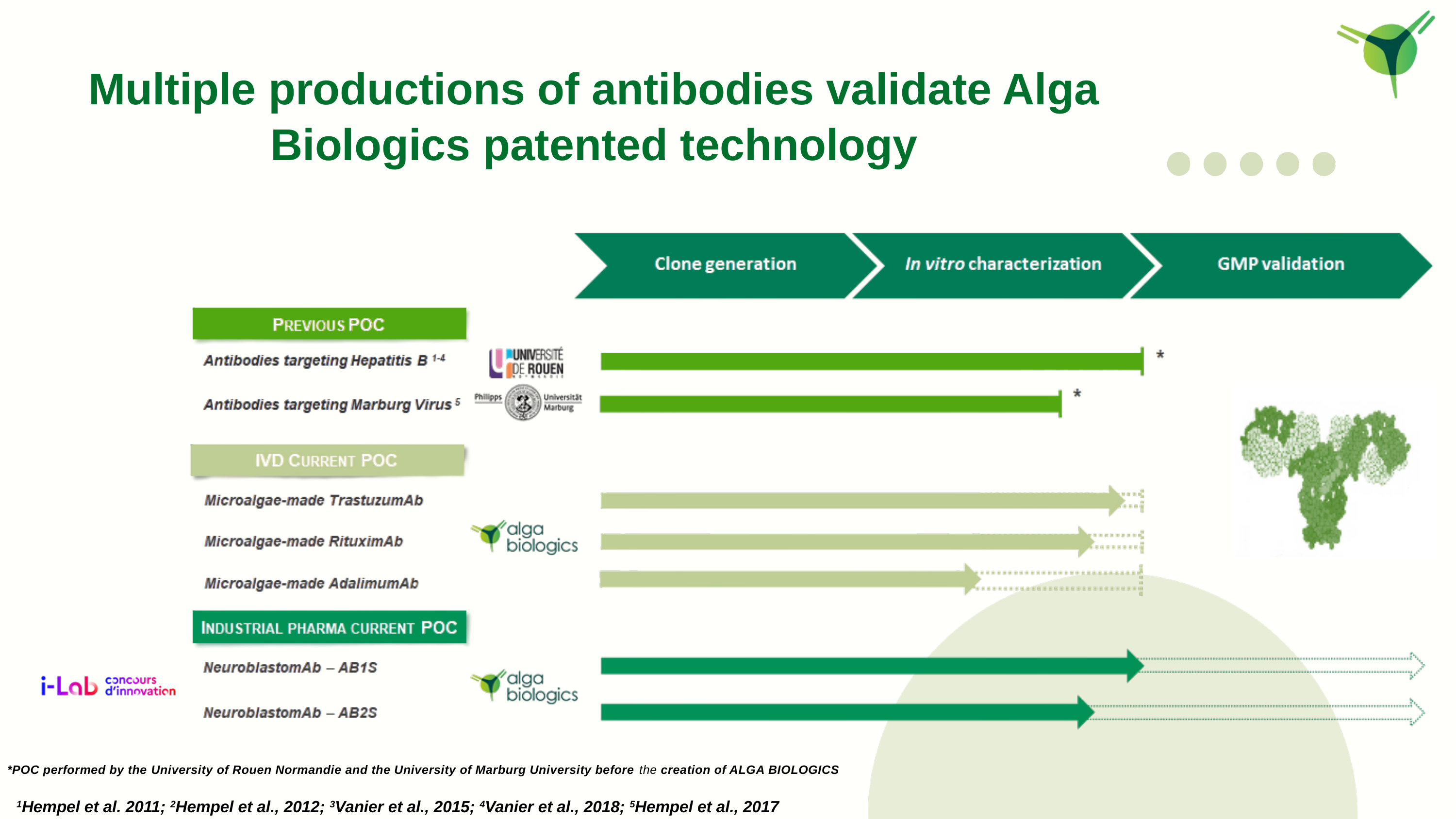

Multiple productions of antibodies validate Alga Biologics patented technology

1Hempel et al. 2011; 2Hempel et al., 2012; 3Vanier et al., 2015; 4Vanier et al., 2018; 5Hempel et al., 2017

*POC performed by the University of Rouen Normandie and the University of Marburg University before the creation of ALGA BIOLOGICS